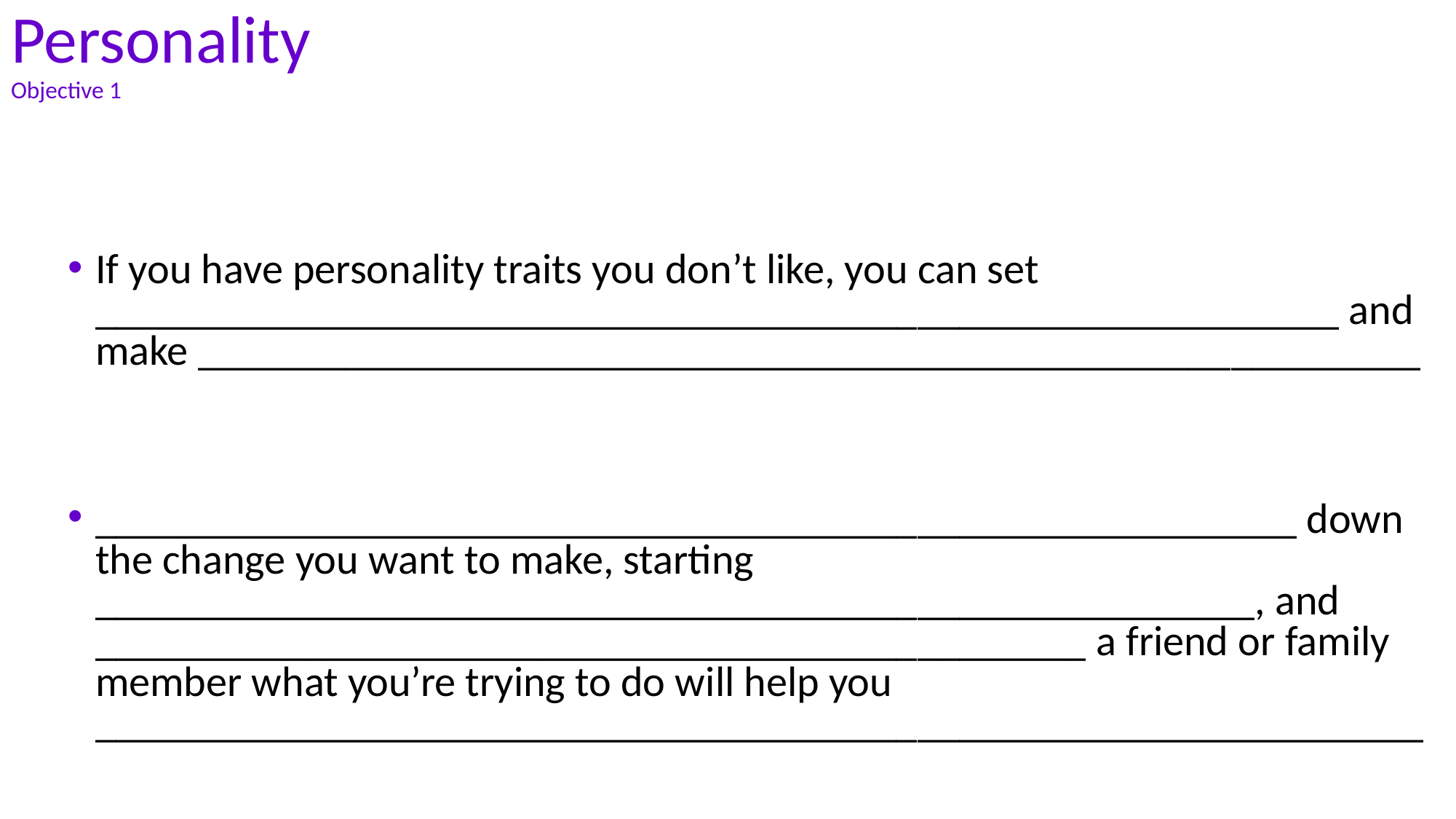

Personality
Objective 1
If you have personality traits you don’t like, you can set ___________________________________________________________ and make __________________________________________________________

_________________________________________________________ down the change you want to make, starting _______________________________________________________, and _______________________________________________ a friend or family member what you’re trying to do will help you _______________________________________________________________